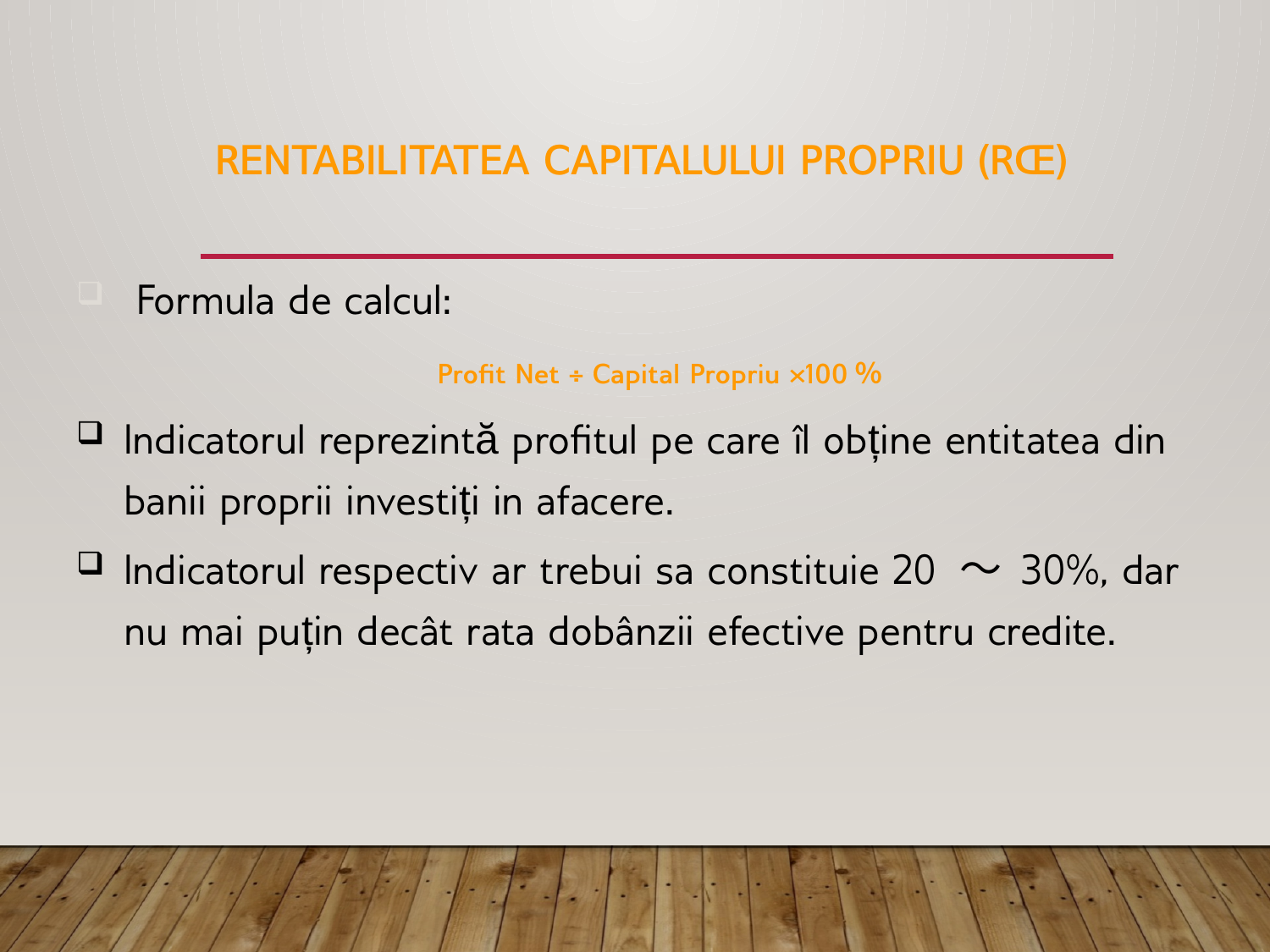

RENTABILITATEA CAPITALULUI PROPRIU (ROE)

 Formula de calcul:
    Profit Net ÷ Capital Propriu ×100％
Indicatorul reprezintă profitul pe care îl obține entitatea din banii proprii investiți in afacere.
Indicatorul respectiv ar trebui sa constituie 20 ～ 30%, dar nu mai puțin decât rata dobânzii efective pentru credite.